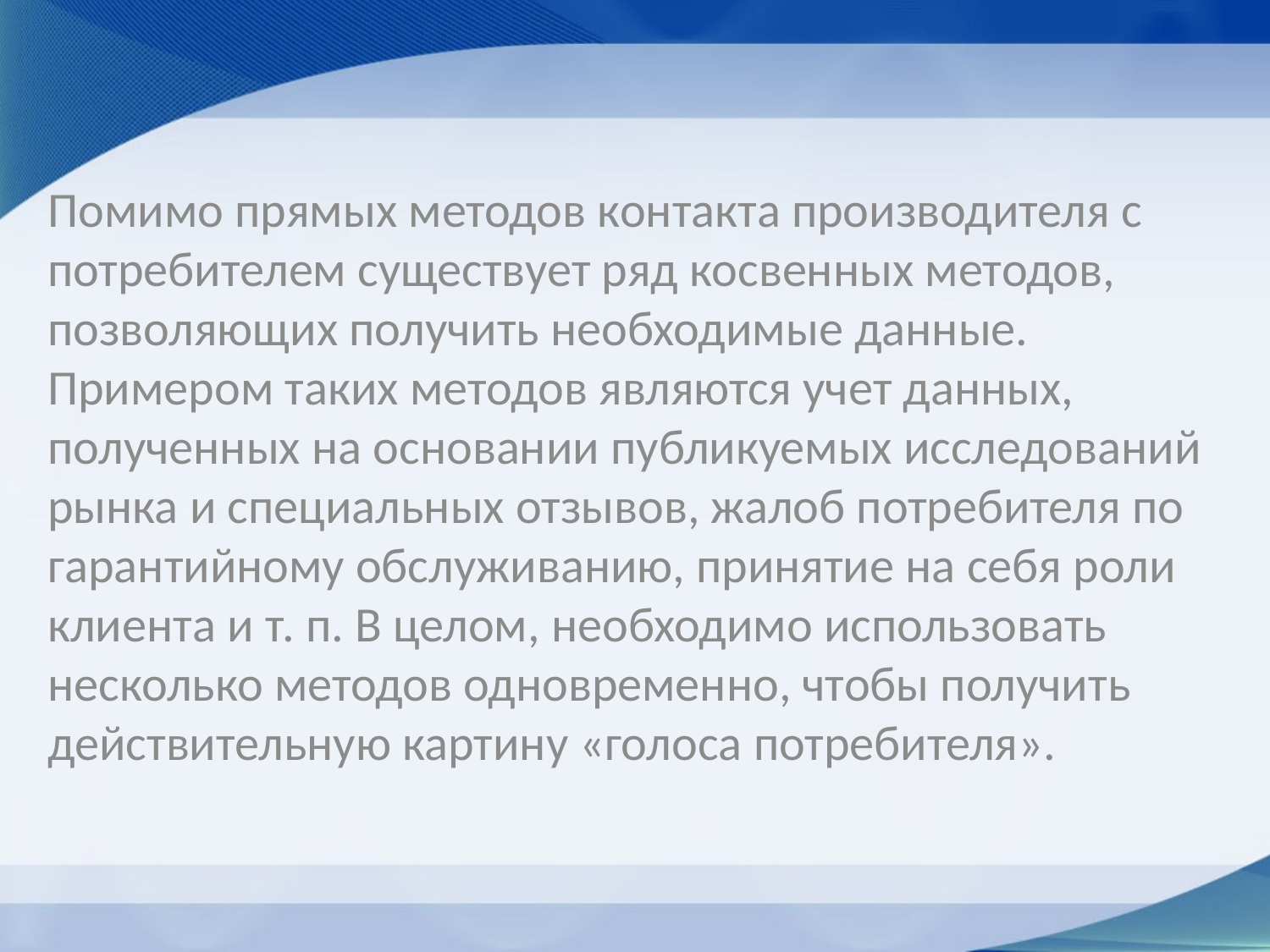

Помимо прямых методов контакта производителя с потребителем существует ряд косвенных методов, позволяющих получить необходимые данные. Примером таких методов являются учет данных, полученных на основании публикуемых исследований рынка и специальных отзывов, жалоб потребителя по гарантийному обслуживанию, принятие на себя роли клиента и т. п. В целом, необходимо использовать несколько методов одновременно, чтобы получить действительную картину «голоса потребителя».